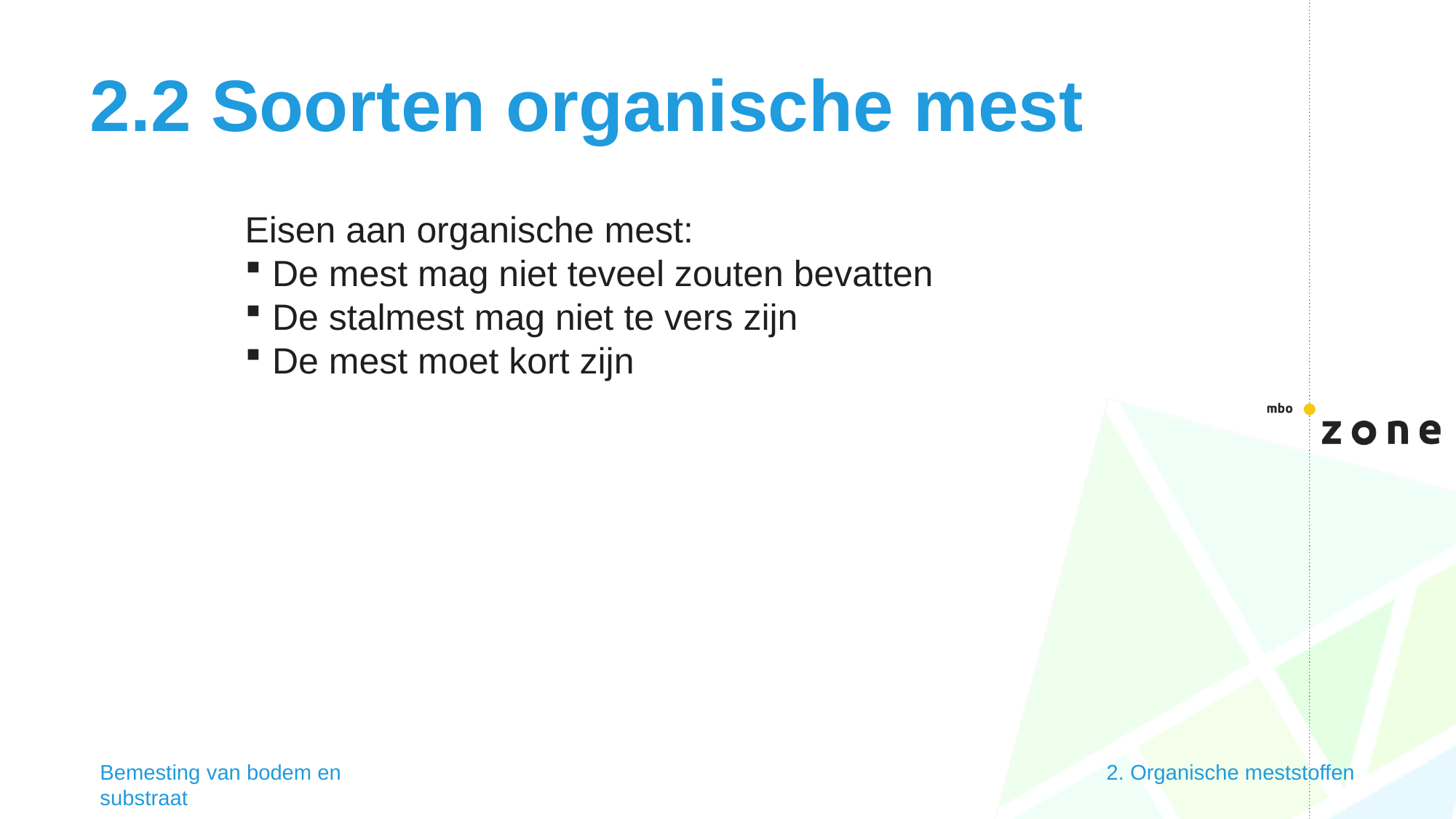

# 2.2 Soorten organische mest
Eisen aan organische mest:
De mest mag niet teveel zouten bevatten
De stalmest mag niet te vers zijn
De mest moet kort zijn
Bemesting van bodem en substraat

2. Organische meststoffen